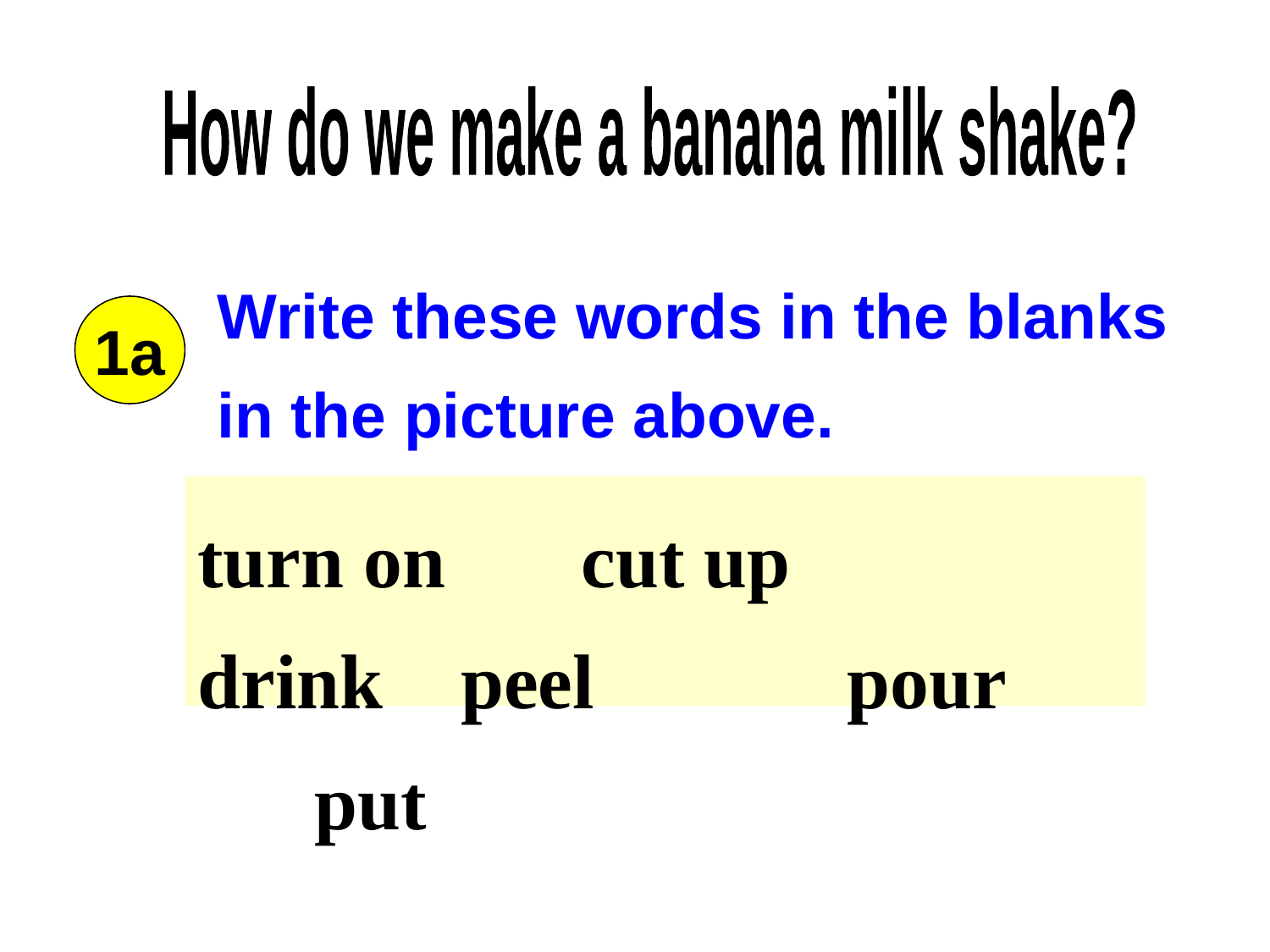

How do we make a banana milk shake?
Write these words in the blanks in the picture above.
1a
turn on       cut up        drink    peel             pour             put